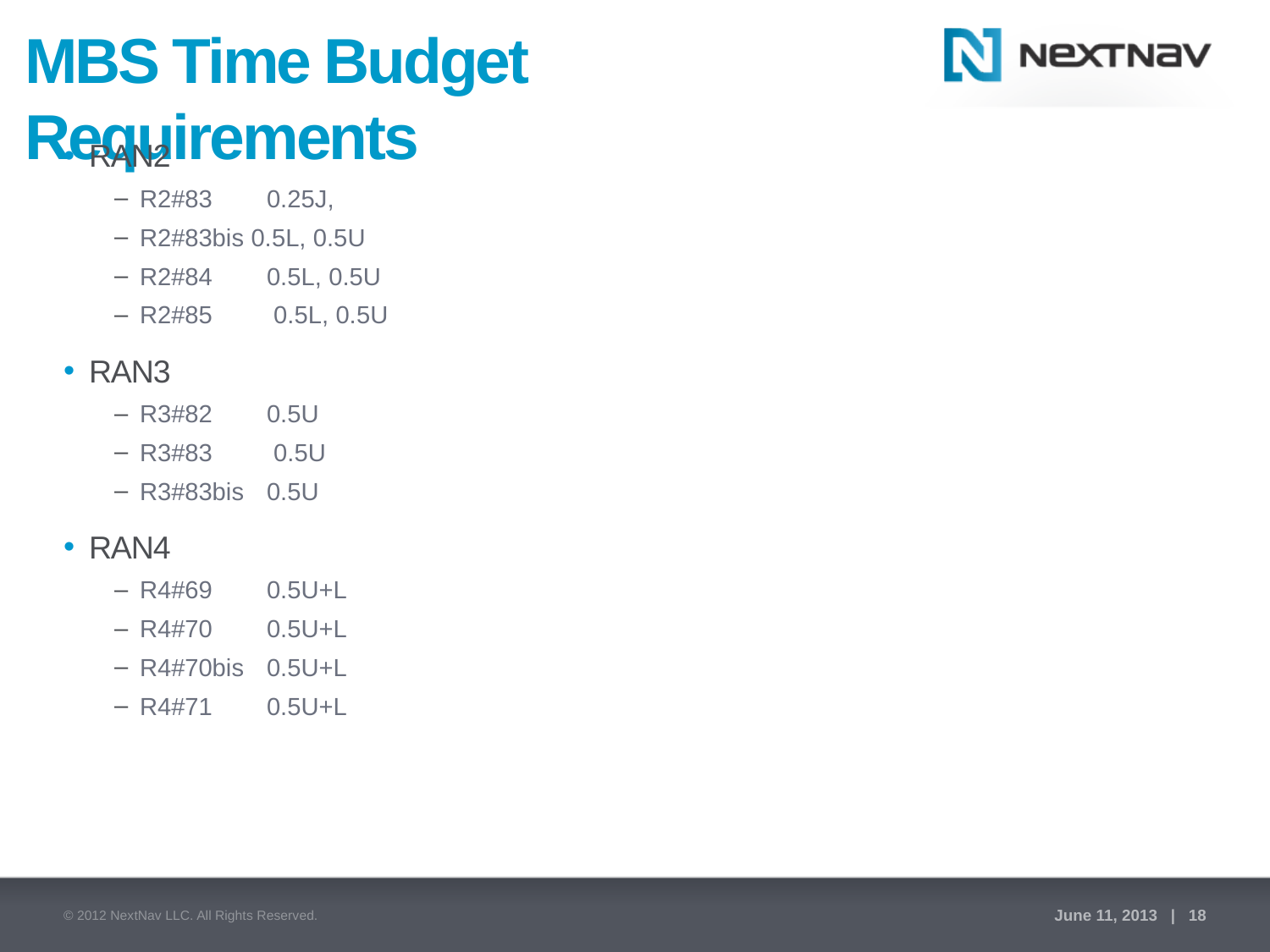

# MBS Time Budget Requirements
RAN2
R2#83  	0.25J,
R2#83bis 0.5L, 0.5U
R2#84 	0.5L, 0.5U
R2#85	 0.5L, 0.5U
RAN3
R3#82 	0.5U
R3#83	 0.5U
R3#83bis	0.5U
RAN4
R4#69	0.5U+L
R4#70	0.5U+L
R4#70bis	0.5U+L
R4#71	0.5U+L
© 2012 NextNav LLC. All Rights Reserved.
June 11, 2013   |   18